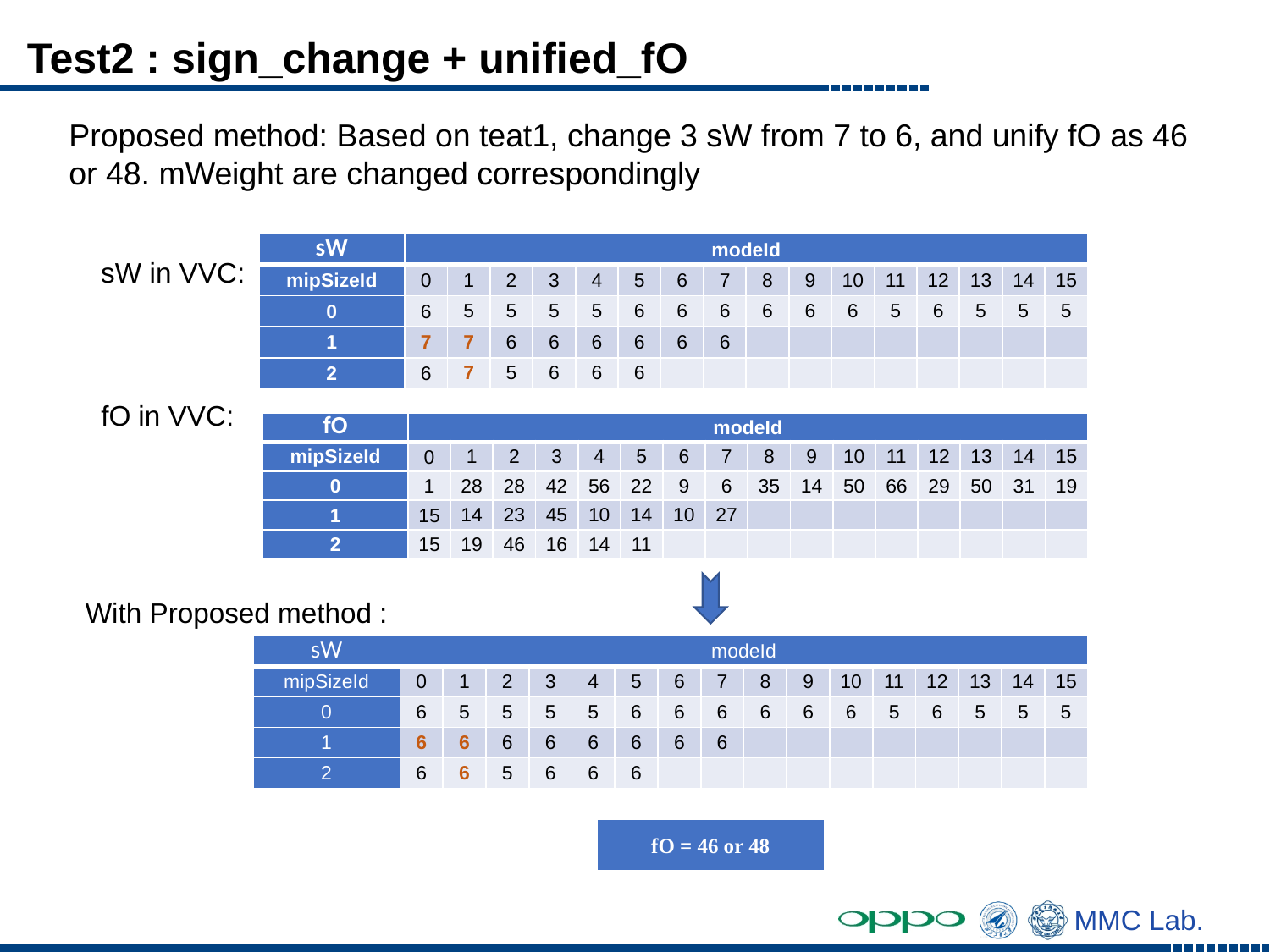

# Test2 : sign_change + unified_fO
Proposed method: Based on teat1, change 3 sW from 7 to 6, and unify fO as 46 or 48. mWeight are changed correspondingly
sW in VVC:
| sW | modeId |  |  |  |  |  |  |  |  |  |  |  |  |  |  |  |
| --- | --- | --- | --- | --- | --- | --- | --- | --- | --- | --- | --- | --- | --- | --- | --- | --- |
| mipSizeId | 0 | 1 | 2 | 3 | 4 | 5 | 6 | 7 | 8 | 9 | 10 | 11 | 12 | 13 | 14 | 15 |
| 0 | 6 | 5 | 5 | 5 | 5 | 6 | 6 | 6 | 6 | 6 | 6 | 5 | 6 | 5 | 5 | 5 |
| 1 | 7 | 7 | 6 | 6 | 6 | 6 | 6 | 6 |  |  |  |  |  |  |  |  |
| 2 | 6 | 7 | 5 | 6 | 6 | 6 |  |  |  |  |  |  |  |  |  |  |
fO in VVC:
| fO | modeId |  |  |  |  |  |  |  |  |  |  |  |  |  |  |  |
| --- | --- | --- | --- | --- | --- | --- | --- | --- | --- | --- | --- | --- | --- | --- | --- | --- |
| mipSizeId | 0 | 1 | 2 | 3 | 4 | 5 | 6 | 7 | 8 | 9 | 10 | 11 | 12 | 13 | 14 | 15 |
| 0 | 1 | 28 | 28 | 42 | 56 | 22 | 9 | 6 | 35 | 14 | 50 | 66 | 29 | 50 | 31 | 19 |
| 1 | 15 | 14 | 23 | 45 | 10 | 14 | 10 | 27 |  |  |  |  |  |  |  |  |
| 2 | 15 | 19 | 46 | 16 | 14 | 11 |  |  |  |  |  |  |  |  |  |  |
With Proposed method :

| sW | modeId |  |  |  |  |  |  |  |  |  |  |  |  |  |  |  |
| --- | --- | --- | --- | --- | --- | --- | --- | --- | --- | --- | --- | --- | --- | --- | --- | --- |
| mipSizeId | 0 | 1 | 2 | 3 | 4 | 5 | 6 | 7 | 8 | 9 | 10 | 11 | 12 | 13 | 14 | 15 |
| 0 | 6 | 5 | 5 | 5 | 5 | 6 | 6 | 6 | 6 | 6 | 6 | 5 | 6 | 5 | 5 | 5 |
| 1 | 6 | 6 | 6 | 6 | 6 | 6 | 6 | 6 |  |  |  |  |  |  |  |  |
| 2 | 6 | 6 | 5 | 6 | 6 | 6 |  |  |  |  |  |  |  |  |  |  |
| fO = 46 or 48 |
| --- |